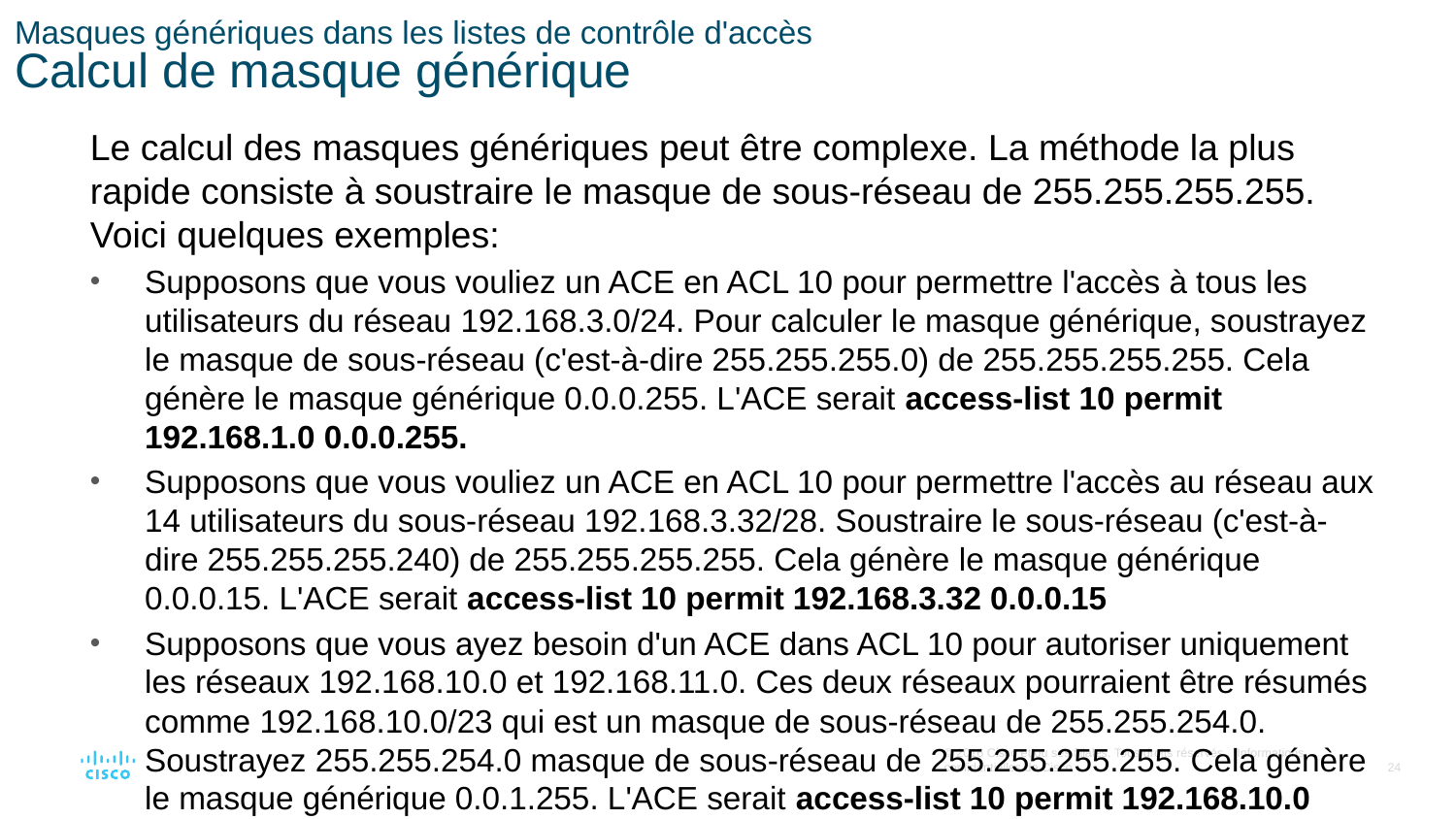

# Masques génériques dans les listes de contrôle d'accès Calcul de masque générique
Le calcul des masques génériques peut être complexe. La méthode la plus rapide consiste à soustraire le masque de sous-réseau de 255.255.255.255. Voici quelques exemples:
Supposons que vous vouliez un ACE en ACL 10 pour permettre l'accès à tous les utilisateurs du réseau 192.168.3.0/24. Pour calculer le masque générique, soustrayez le masque de sous-réseau (c'est-à-dire 255.255.255.0) de 255.255.255.255. Cela génère le masque générique 0.0.0.255. L'ACE serait access-list 10 permit 192.168.1.0 0.0.0.255.
Supposons que vous vouliez un ACE en ACL 10 pour permettre l'accès au réseau aux 14 utilisateurs du sous-réseau 192.168.3.32/28. Soustraire le sous-réseau (c'est-à-dire 255.255.255.240) de 255.255.255.255. Cela génère le masque générique 0.0.0.15. L'ACE serait access-list 10 permit 192.168.3.32 0.0.0.15
Supposons que vous ayez besoin d'un ACE dans ACL 10 pour autoriser uniquement les réseaux 192.168.10.0 et 192.168.11.0. Ces deux réseaux pourraient être résumés comme 192.168.10.0/23 qui est un masque de sous-réseau de 255.255.254.0. Soustrayez 255.255.254.0 masque de sous-réseau de 255.255.255.255. Cela génère le masque générique 0.0.1.255. L'ACE serait access-list 10 permit 192.168.10.0 0.0.1.255.